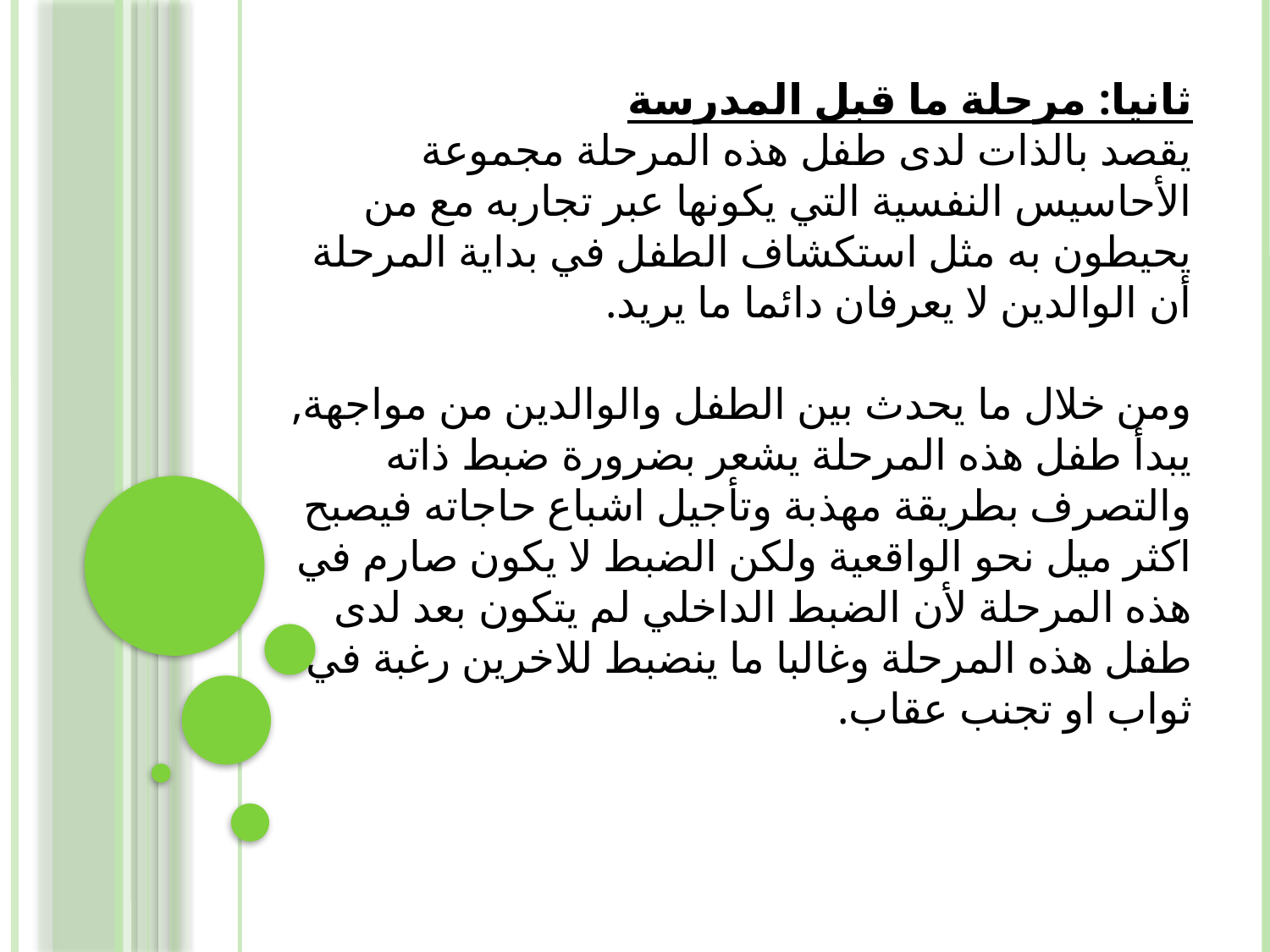

ثانيا: مرحلة ما قبل المدرسة
يقصد بالذات لدى طفل هذه المرحلة مجموعة الأحاسيس النفسية التي يكونها عبر تجاربه مع من يحيطون به مثل استكشاف الطفل في بداية المرحلة أن الوالدين لا يعرفان دائما ما يريد.

ومن خلال ما يحدث بين الطفل والوالدين من مواجهة, يبدأ طفل هذه المرحلة يشعر بضرورة ضبط ذاته والتصرف بطريقة مهذبة وتأجيل اشباع حاجاته فيصبح اكثر ميل نحو الواقعية ولكن الضبط لا يكون صارم في هذه المرحلة لأن الضبط الداخلي لم يتكون بعد لدى طفل هذه المرحلة وغالبا ما ينضبط للاخرين رغبة في ثواب او تجنب عقاب.